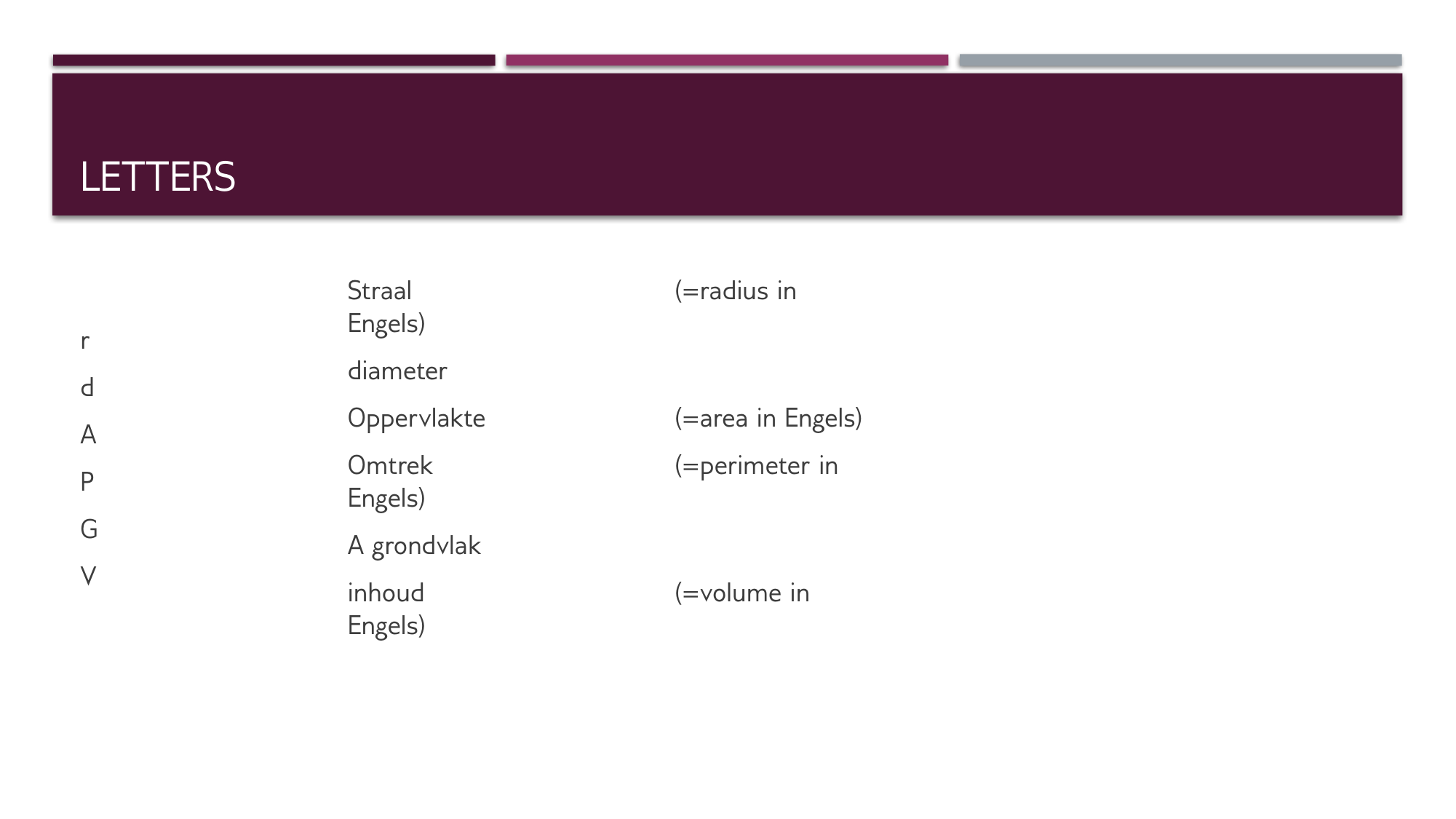

# Letters
r
d
A
P
G
V

Straal			(=radius in Engels)
diameter
Oppervlakte		(=area in Engels)
Omtrek			(=perimeter in Engels)
A grondvlak
inhoud 			(=volume in Engels)